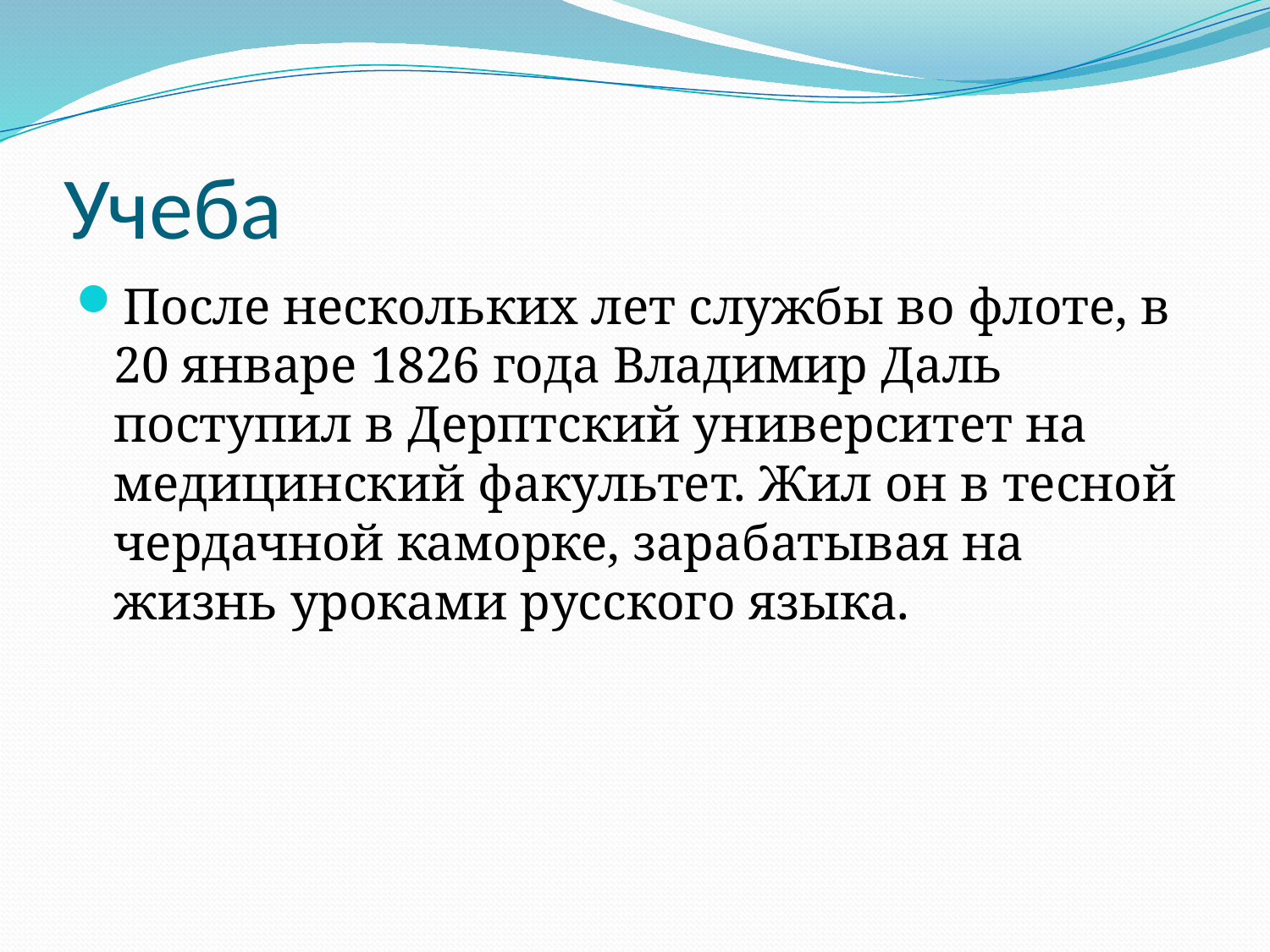

# Учеба
После нескольких лет службы во флоте, в 20 январе 1826 года Владимир Даль поступил в Дерптский университет на медицинский факультет. Жил он в тесной чердачной каморке, зарабатывая на жизнь уроками русского языка.